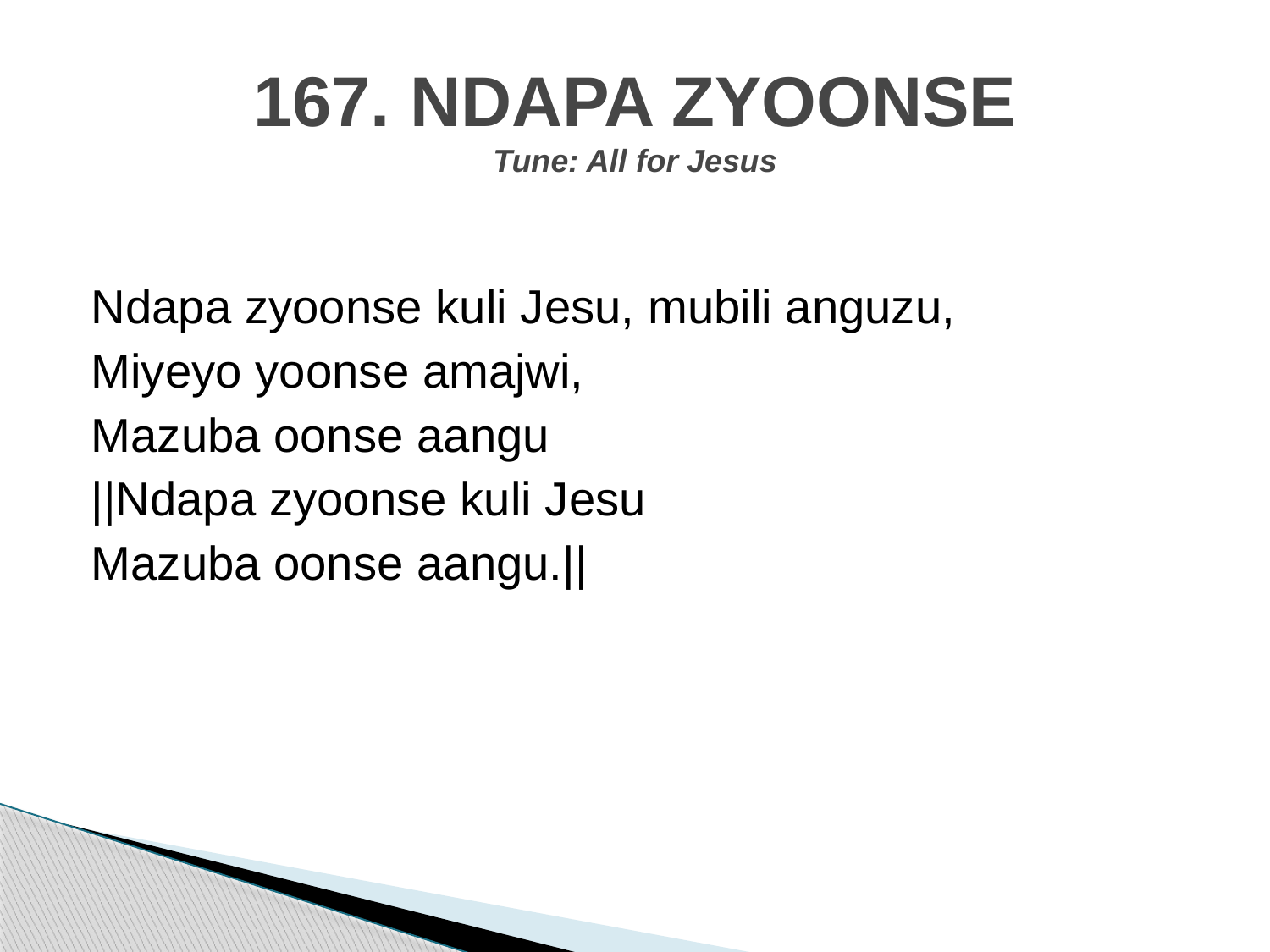

# 167. NDAPA ZYOONSE Tune: All for Jesus

Ndapa zyoonse kuli Jesu, mubili anguzu,
Miyeyo yoonse amajwi,
Mazuba oonse aangu
||Ndapa zyoonse kuli Jesu
Mazuba oonse aangu.||